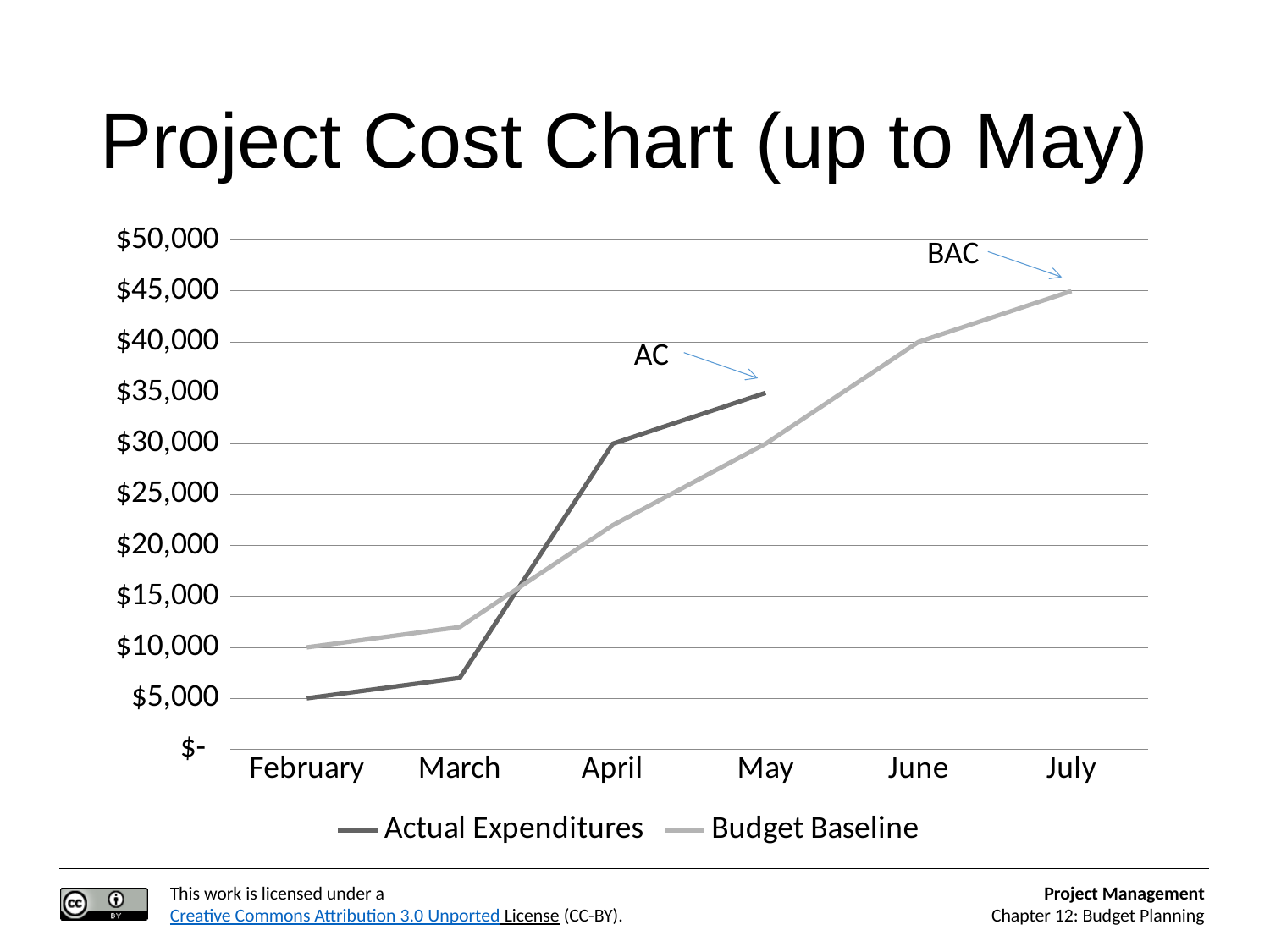

# Project Cost Chart (up to May)

### Chart

| Category | Actual Expenditures | Budget Baseline |
|---|---|---|
| February | 5000.0 | 10000.0 |
| March | 7000.0 | 12000.0 |
| April | 30000.0 | 22000.0 |
| May | 35000.0 | 30000.0 |
| June | None | 40000.0 |
| July | None | 45000.0 |
BAC
AC